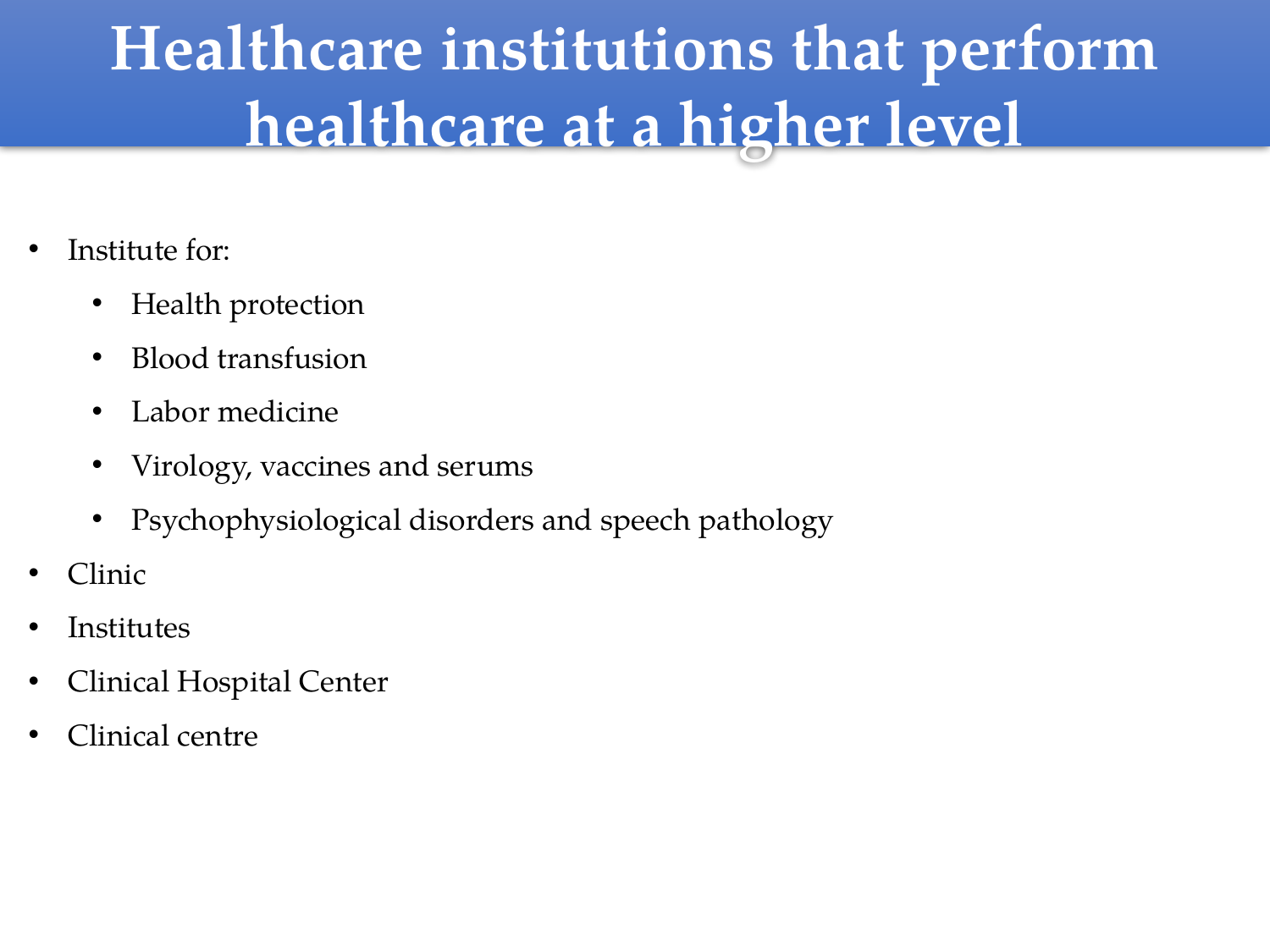

Healthcare institutions that perform healthcare at a higher level
Institute for:
Health protection
Blood transfusion
Labor medicine
Virology, vaccines and serums
Psychophysiological disorders and speech pathology
Clinic
Institutes
Clinical Hospital Center
Clinical centre